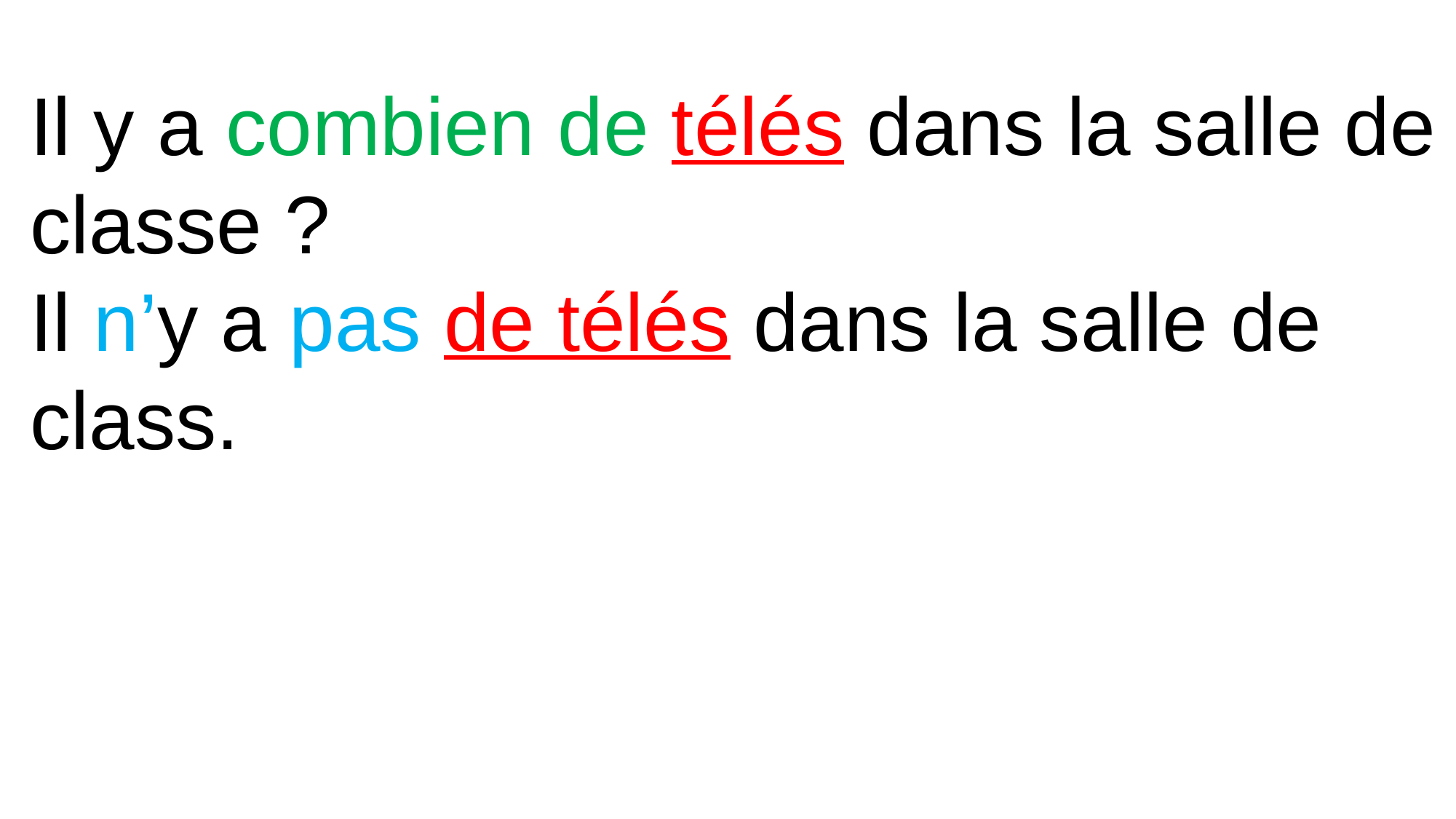

Il y a combien de télés dans la salle de classe ?
Il n’y a pas de télés dans la salle de class.